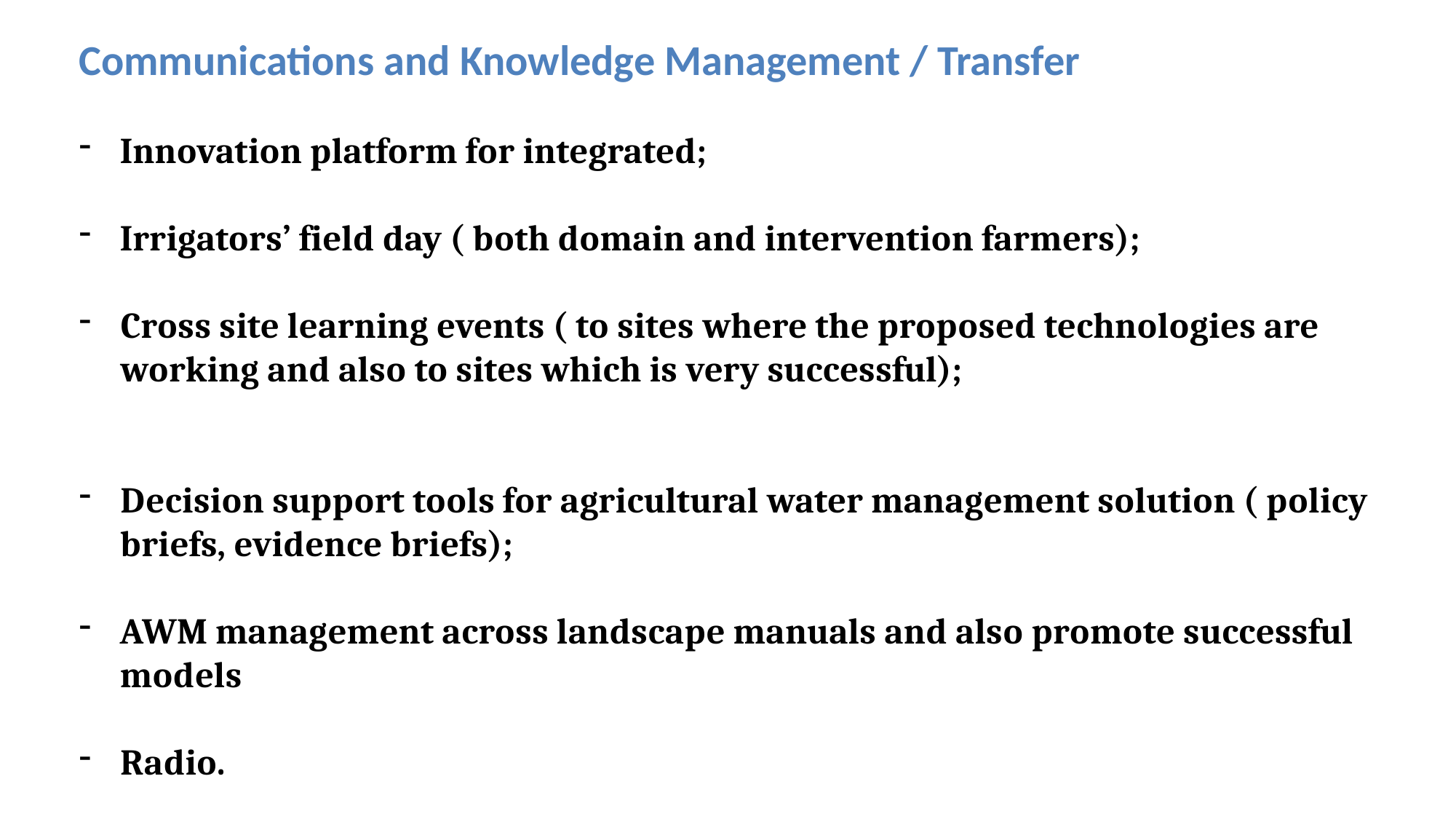

Communications and Knowledge Management / Transfer

Innovation platform for integrated;

Irrigators’ field day ( both domain and intervention farmers);

Cross site learning events ( to sites where the proposed technologies are working and also to sites which is very successful);

Decision support tools for agricultural water management solution ( policy briefs, evidence briefs);

AWM management across landscape manuals and also promote successful models

Radio.